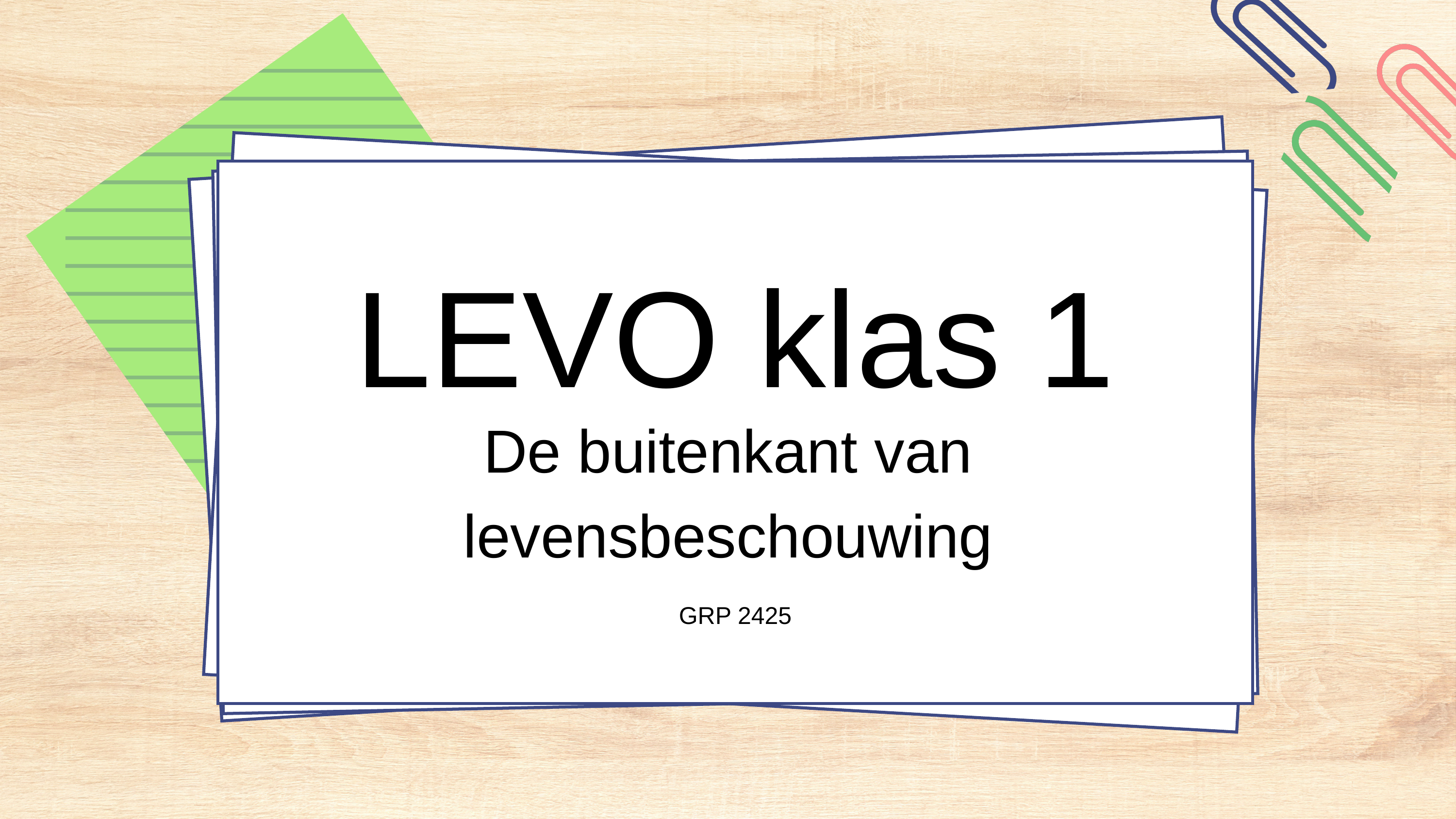

LEVO klas 1
De buitenkant van levensbeschouwing
GRP 2425